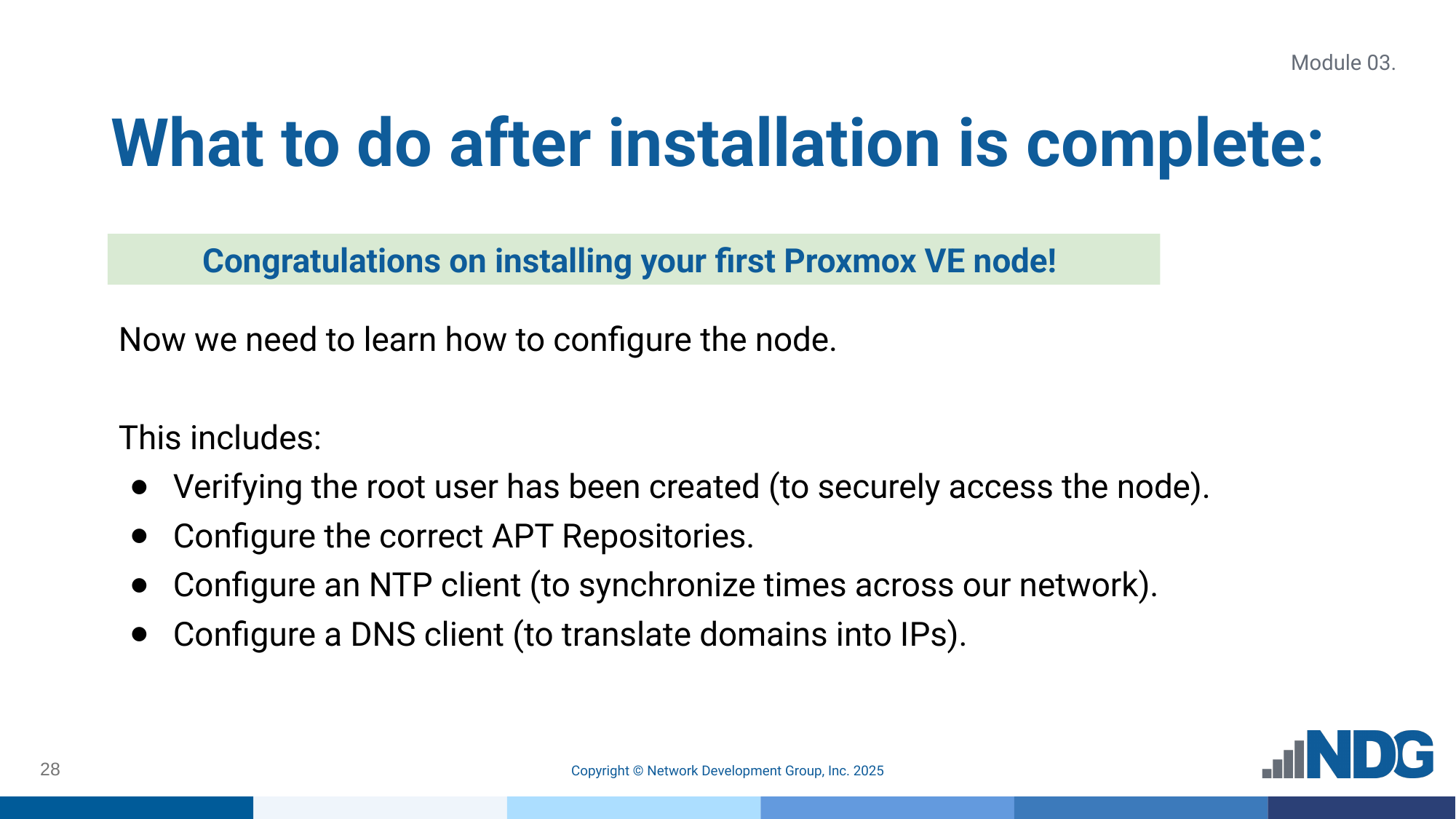

Module 03.
# What to do after installation is complete:
Congratulations on installing your first Proxmox VE node!
Now we need to learn how to configure the node.

This includes:
Verifying the root user has been created (to securely access the node).
Configure the correct APT Repositories.
Configure an NTP client (to synchronize times across our network).
Configure a DNS client (to translate domains into IPs).